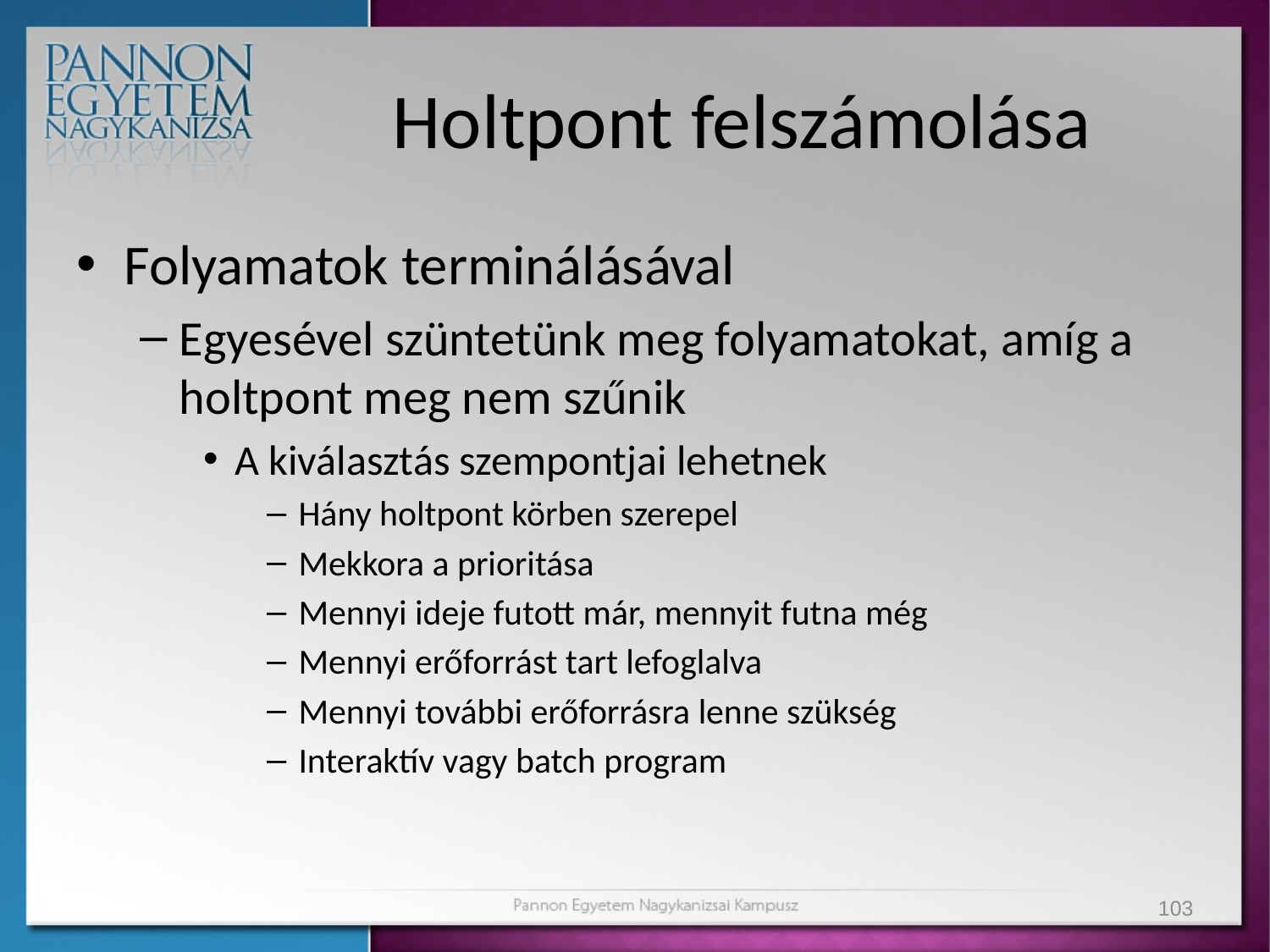

# Holtpont felszámolása
Folyamatok terminálásával
Egyesével szüntetünk meg folyamatokat, amíg a holtpont meg nem szűnik
A kiválasztás szempontjai lehetnek
Hány holtpont körben szerepel
Mekkora a prioritása
Mennyi ideje futott már, mennyit futna még
Mennyi erőforrást tart lefoglalva
Mennyi további erőforrásra lenne szükség
Interaktív vagy batch program
103